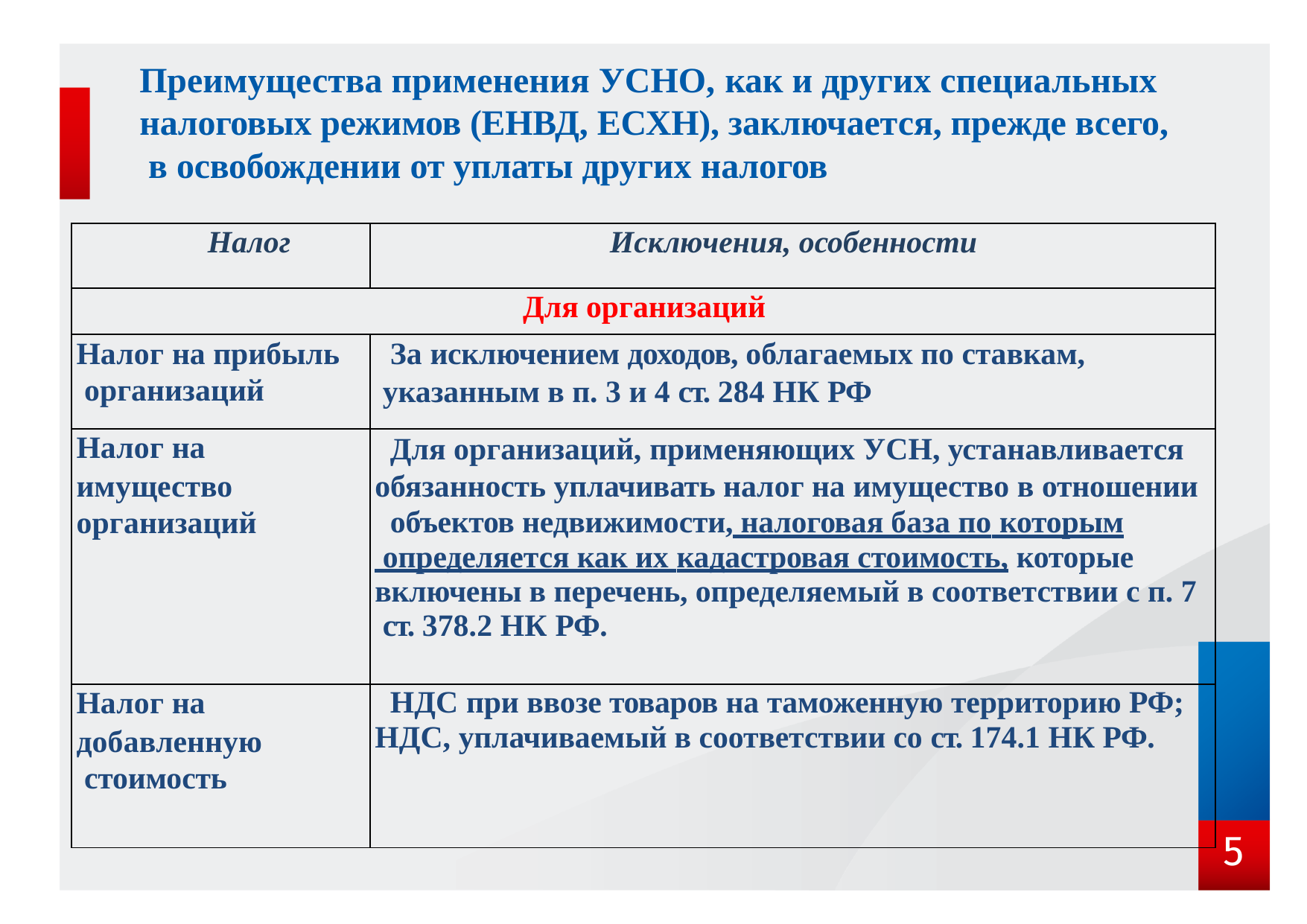

# Преимущества применения УСНО, как и других специальных  налоговых режимов (ЕНВД, ЕСХН), заключается, прежде всего,  в освобождении от уплаты других налогов
| Налог | Исключения, особенности |
| --- | --- |
| Для организаций |  |
| Налог на прибыль организаций | За исключением доходов, облагаемых по ставкам, указанным в п. 3 и 4 ст. 284 НК РФ |
| Налог на имущество организаций | Для организаций, применяющих УСН, устанавливается обязанность уплачивать налог на имущество в отношении объектов недвижимости, налоговая база по которым определяется как их кадастровая стоимость, которые включены в перечень, определяемый в соответствии с п. 7 ст. 378.2 НК РФ. |
| Налог на добавленную стоимость | НДС при ввозе товаров на таможенную территорию РФ; НДС, уплачиваемый в соответствии со ст. 174.1 НК РФ. |
5